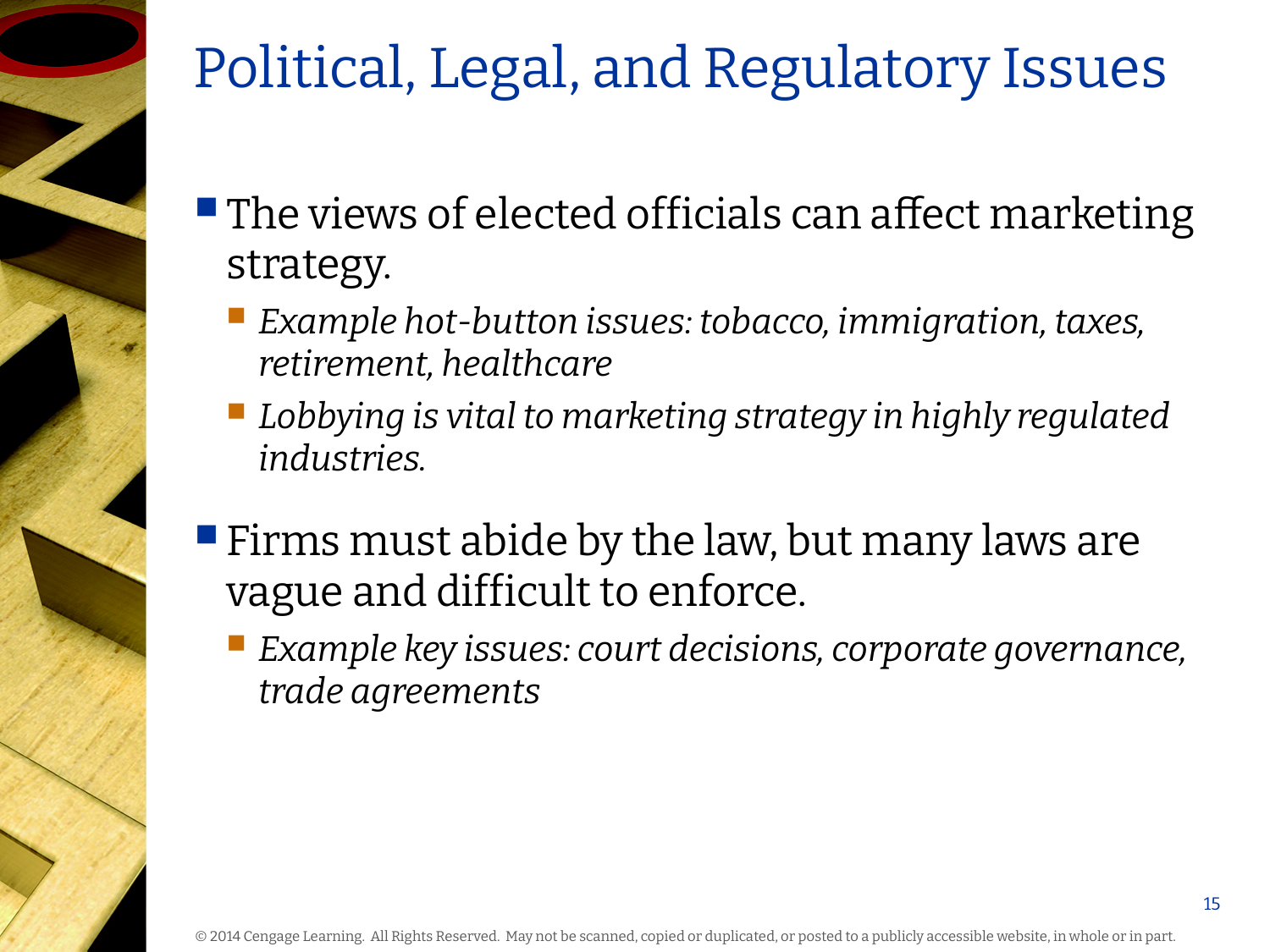

# Political, Legal, and Regulatory Issues
The views of elected officials can affect marketing strategy.
Example hot-button issues: tobacco, immigration, taxes, retirement, healthcare
Lobbying is vital to marketing strategy in highly regulated industries.
Firms must abide by the law, but many laws are vague and difficult to enforce.
Example key issues: court decisions, corporate governance, trade agreements
15